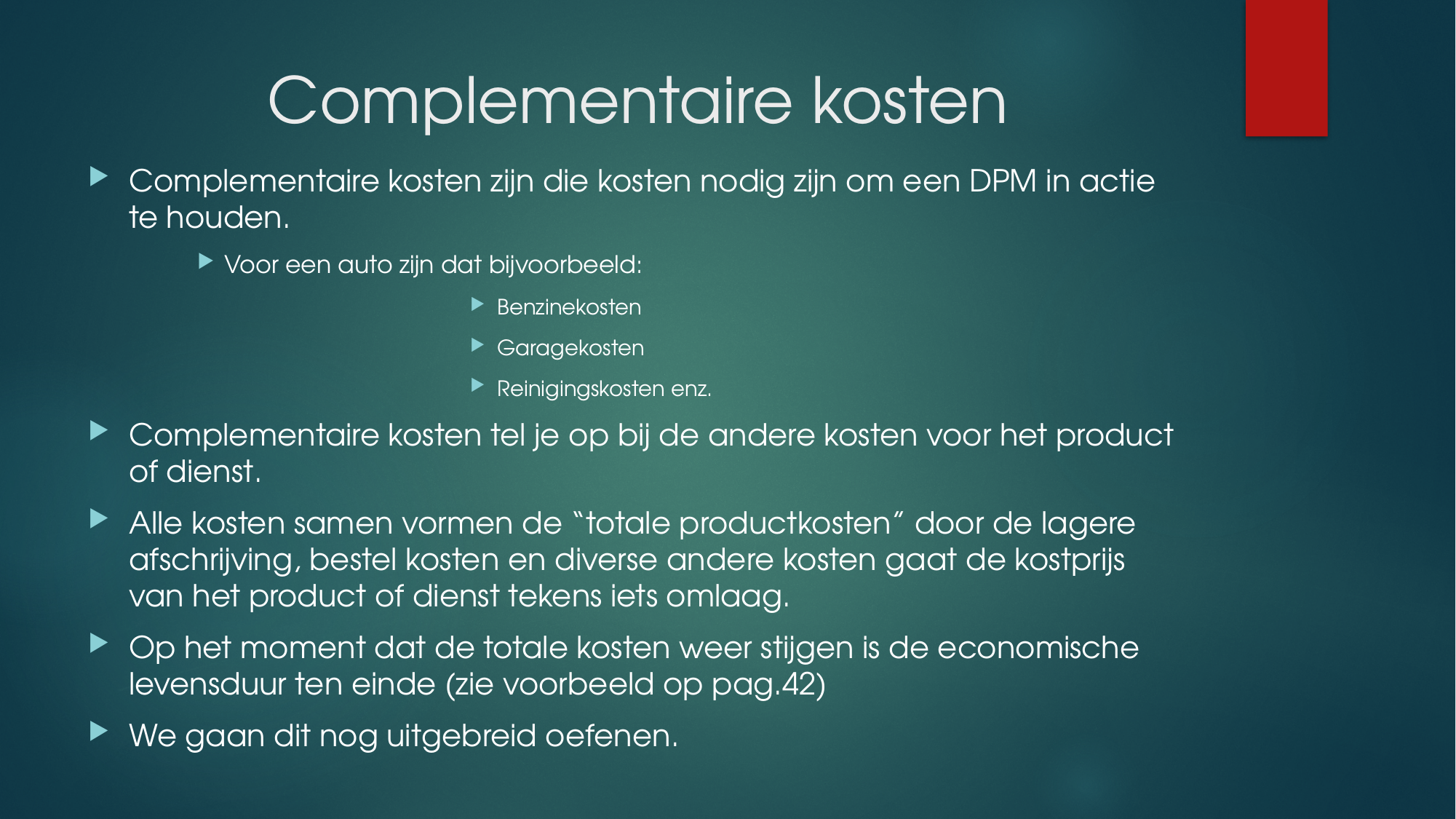

# Complementaire kosten
Complementaire kosten zijn die kosten nodig zijn om een DPM in actie te houden.
Voor een auto zijn dat bijvoorbeeld:
Benzinekosten
Garagekosten
Reinigingskosten enz.
Complementaire kosten tel je op bij de andere kosten voor het product of dienst.
Alle kosten samen vormen de “totale productkosten” door de lagere afschrijving, bestel kosten en diverse andere kosten gaat de kostprijs van het product of dienst tekens iets omlaag.
Op het moment dat de totale kosten weer stijgen is de economische levensduur ten einde (zie voorbeeld op pag.42)
We gaan dit nog uitgebreid oefenen.